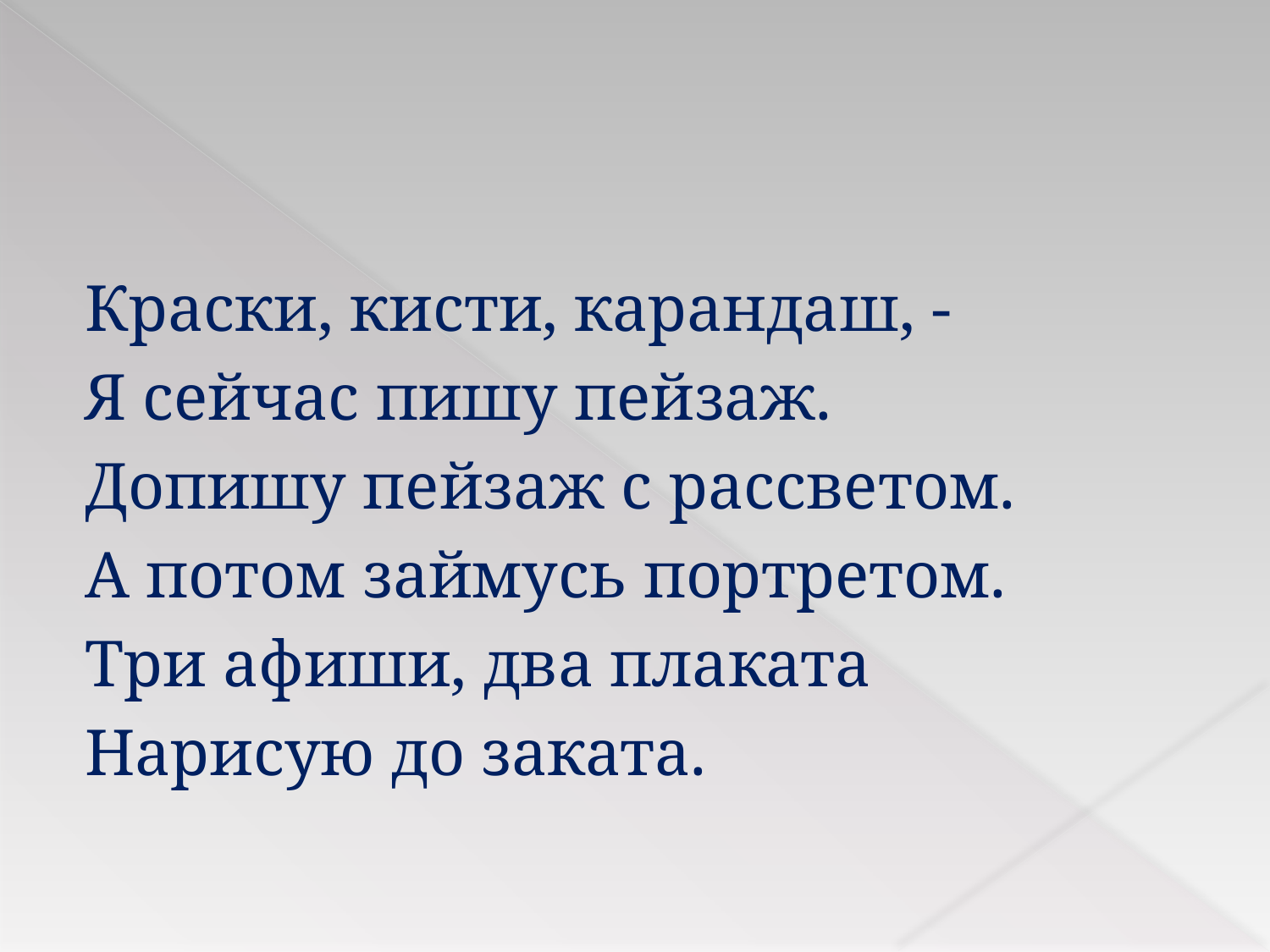

Краски, кисти, карандаш, -
Я сейчас пишу пейзаж.
Допишу пейзаж с рассветом.
А потом займусь портретом.
Три афиши, два плаката
Нарисую до заката.